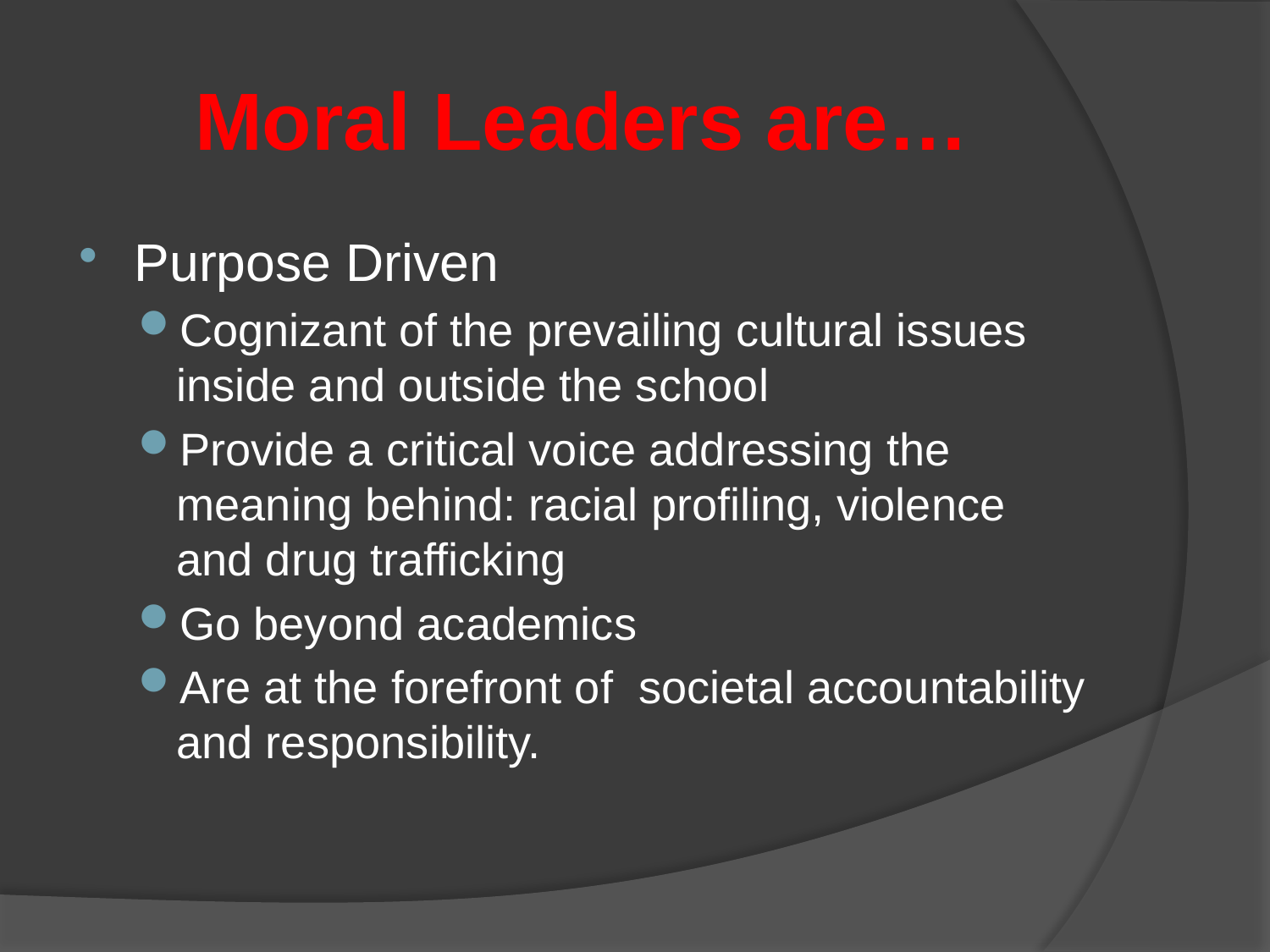

# Moral Leaders are…
Purpose Driven
Cognizant of the prevailing cultural issues inside and outside the school
Provide a critical voice addressing the meaning behind: racial profiling, violence and drug trafficking
Go beyond academics
Are at the forefront of  societal accountability and responsibility.